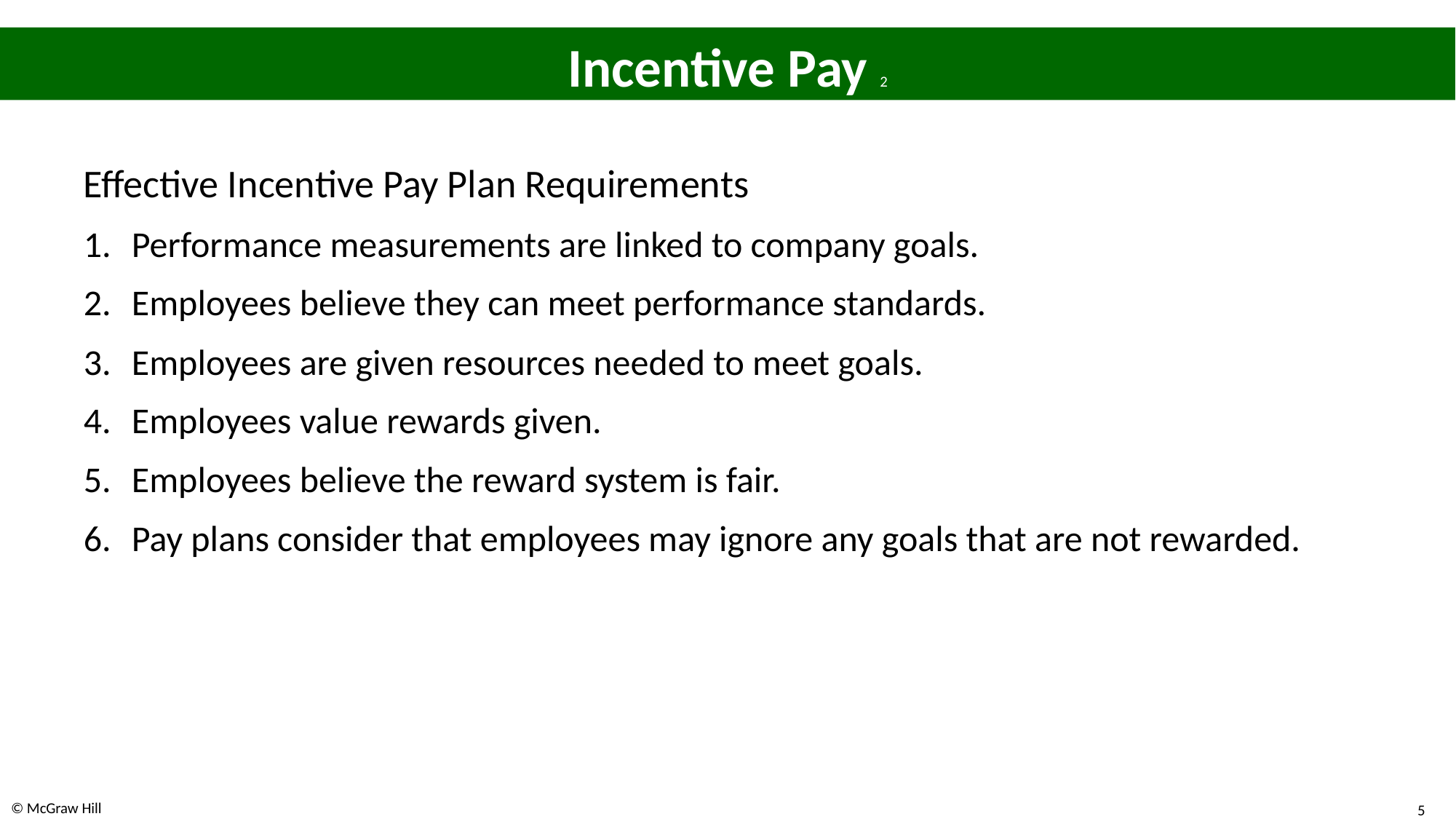

# Incentive Pay 2
Effective Incentive Pay Plan Requirements
Performance measurements are linked to company goals.
Employees believe they can meet performance standards.
Employees are given resources needed to meet goals.
Employees value rewards given.
Employees believe the reward system is fair.
Pay plans consider that employees may ignore any goals that are not rewarded.